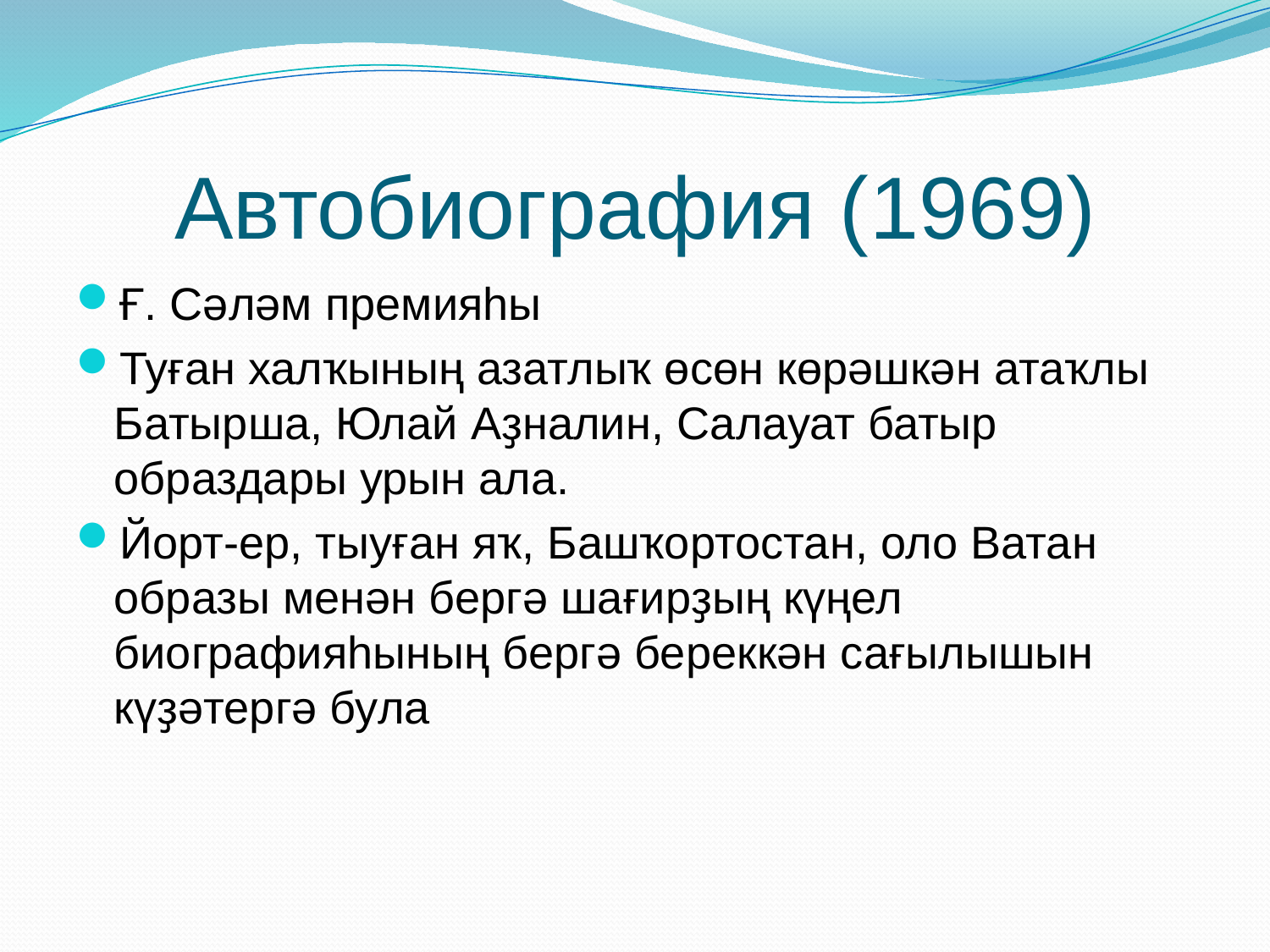

# Автобиография (1969)
Ғ. Сәләм премияһы
Туған халҡының азатлыҡ өсөн көрәшкән атаҡлы Батырша, Юлай Аҙналин, Салауат батыр образдары урын ала.
Йорт-ер, тыуған яҡ, Башҡортостан, оло Ватан образы менән бергә шағирҙың күңел биографияһының бергә береккән сағылышын күҙәтергә була